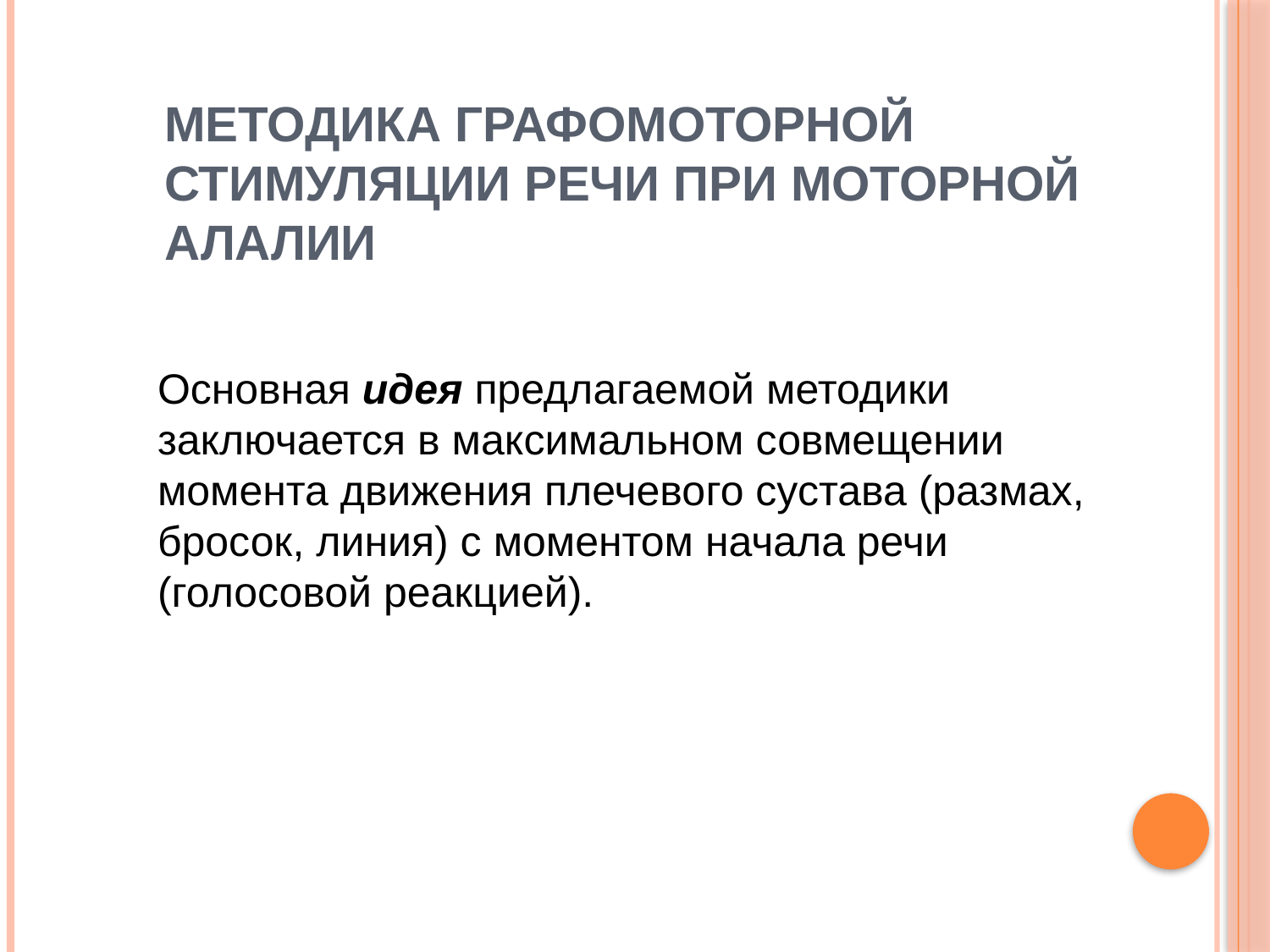

# Методика графомоторной стимуляции речи при моторной алалии

Основная идея предлагаемой методики заключается в мак­симальном совмещении момента движения плечево­го сустава (размах, бросок, линия) с моментом начала речи (голосовой реакцией).